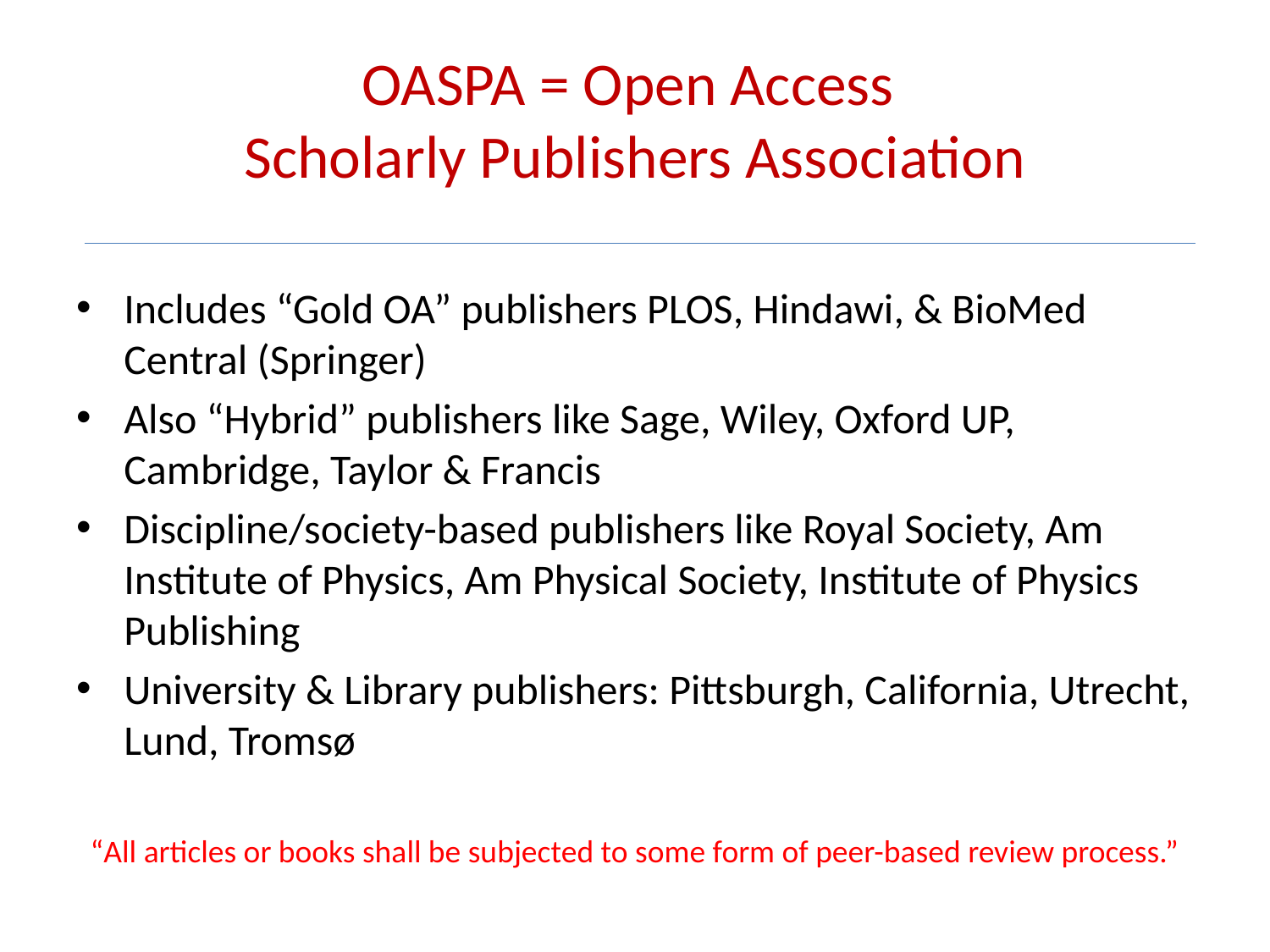

# OASPA = Open Access Scholarly Publishers Association
Includes “Gold OA” publishers PLOS, Hindawi, & BioMed Central (Springer)
Also “Hybrid” publishers like Sage, Wiley, Oxford UP, Cambridge, Taylor & Francis
Discipline/society-based publishers like Royal Society, Am Institute of Physics, Am Physical Society, Institute of Physics Publishing
University & Library publishers: Pittsburgh, California, Utrecht, Lund, Tromsø
“All articles or books shall be subjected to some form of peer-based review process.”